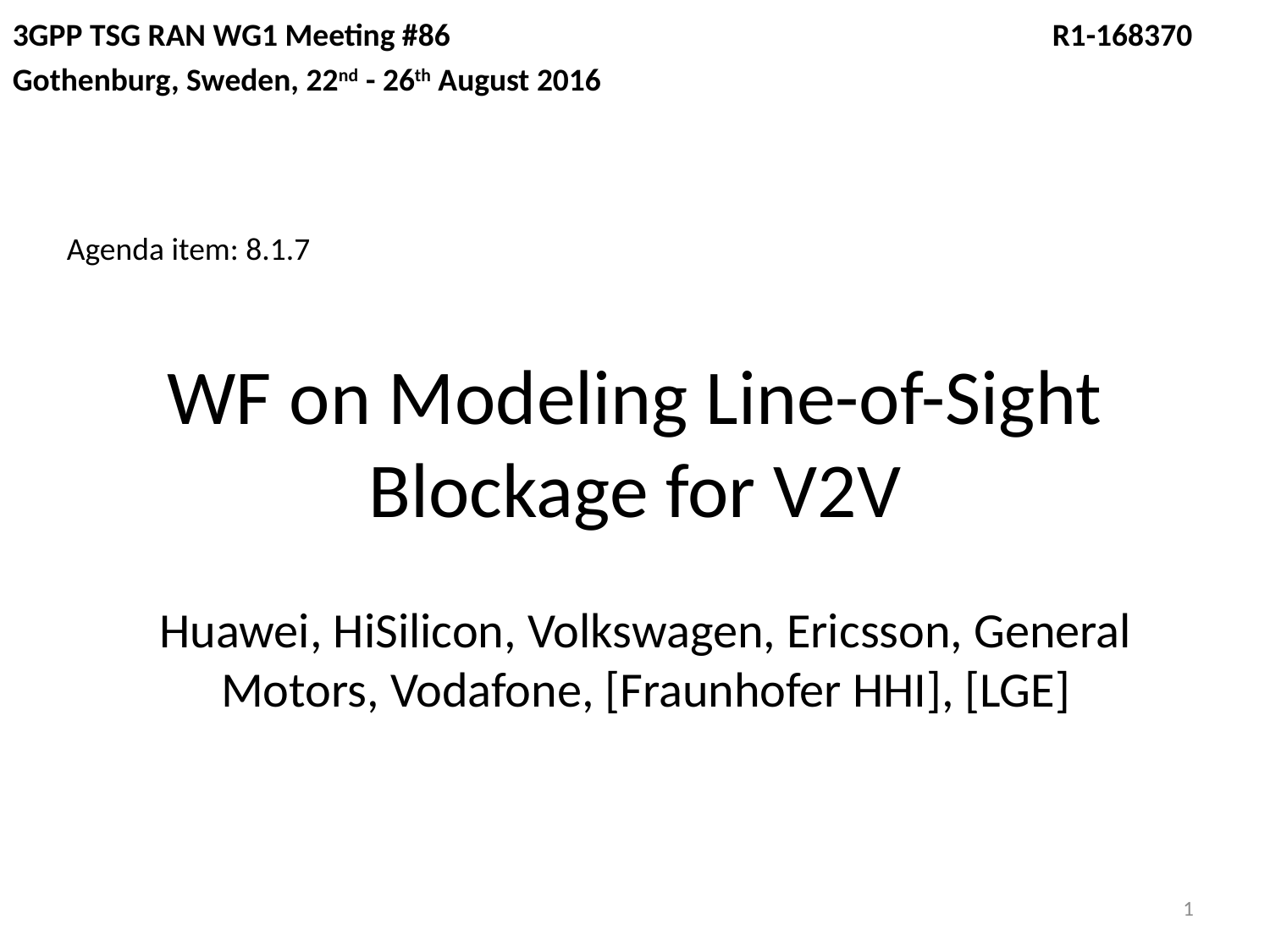

3GPP TSG RAN WG1 Meeting #86				                     R1-168370
Gothenburg, Sweden, 22nd - 26th August 2016
Agenda item: 8.1.7
# WF on Modeling Line-of-Sight Blockage for V2V
Huawei, HiSilicon, Volkswagen, Ericsson, General Motors, Vodafone, [Fraunhofer HHI], [LGE]
1